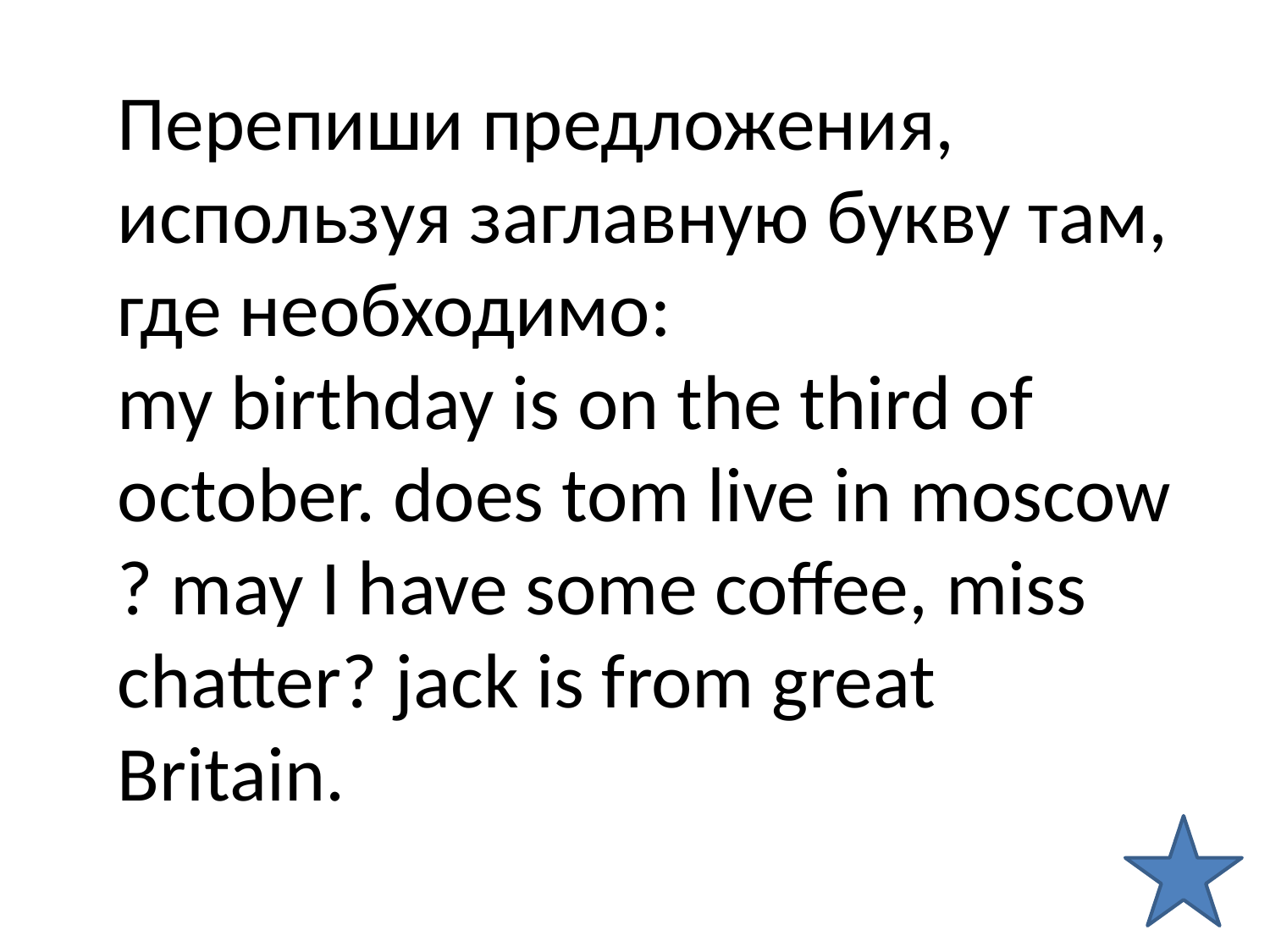

Перепиши предложения, используя заглавную букву там, где необходимо:
my birthday is on the third of october. does tom live in moscow ? may I have some coffee, miss chatter? jack is from great Britain.